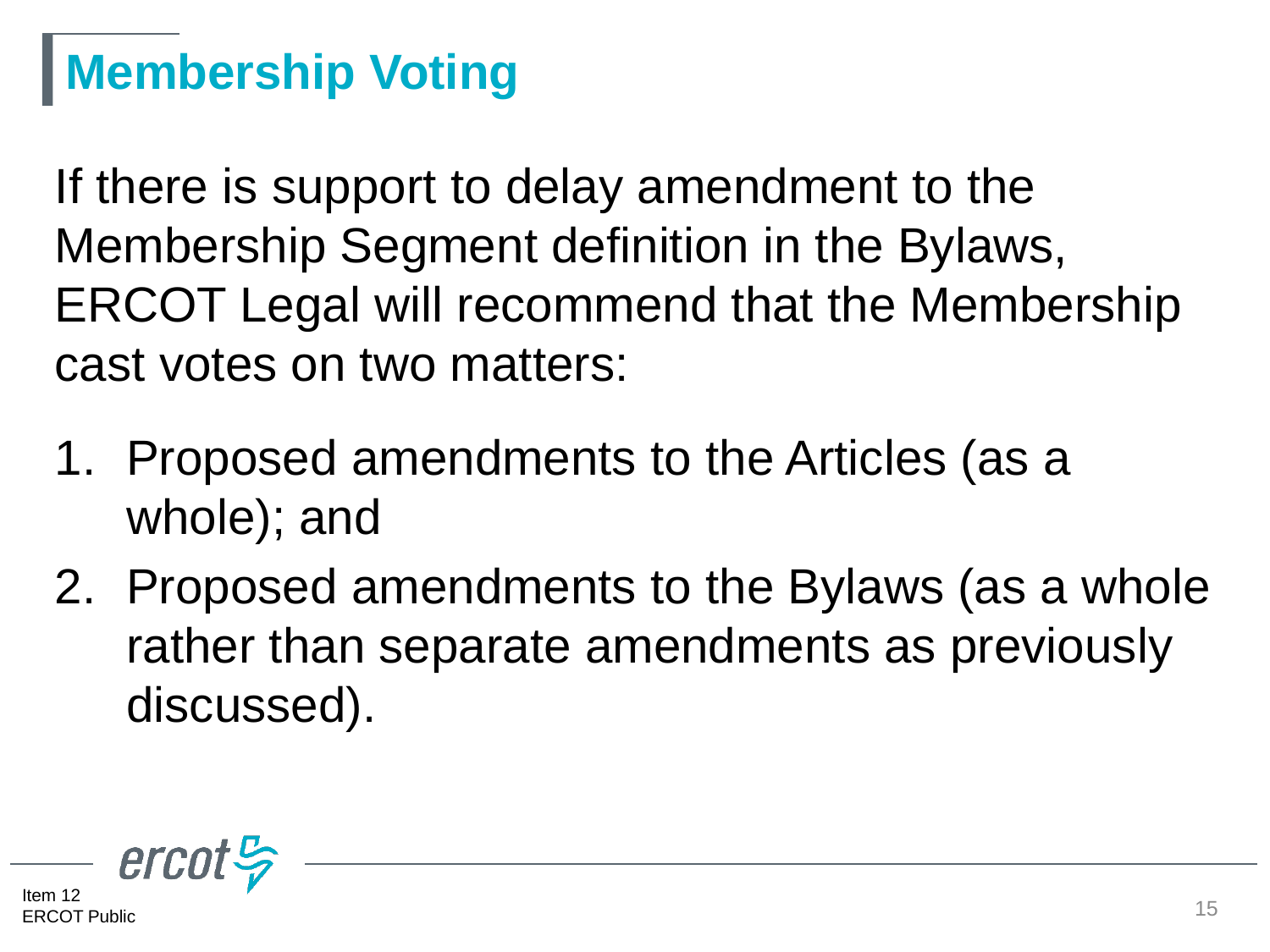

# Membership Voting
If there is support to delay amendment to the Membership Segment definition in the Bylaws, ERCOT Legal will recommend that the Membership cast votes on two matters:

Proposed amendments to the Articles (as a whole); and
Proposed amendments to the Bylaws (as a whole rather than separate amendments as previously discussed).
15